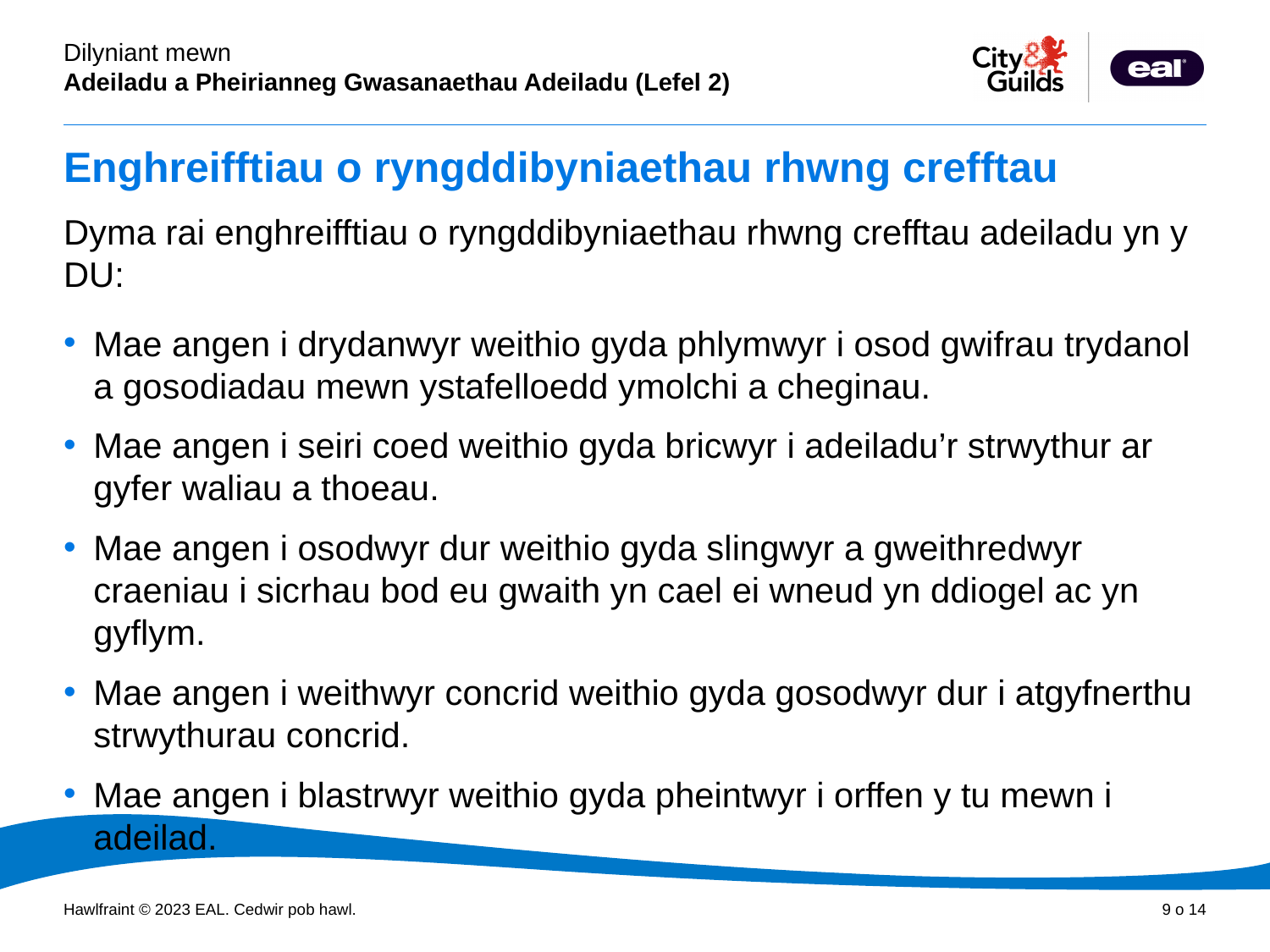

# Enghreifftiau o ryngddibyniaethau rhwng crefftau
Dyma rai enghreifftiau o ryngddibyniaethau rhwng crefftau adeiladu yn y DU:
Mae angen i drydanwyr weithio gyda phlymwyr i osod gwifrau trydanol a gosodiadau mewn ystafelloedd ymolchi a cheginau.
Mae angen i seiri coed weithio gyda bricwyr i adeiladu’r strwythur ar gyfer waliau a thoeau.
Mae angen i osodwyr dur weithio gyda slingwyr a gweithredwyr craeniau i sicrhau bod eu gwaith yn cael ei wneud yn ddiogel ac yn gyflym.
Mae angen i weithwyr concrid weithio gyda gosodwyr dur i atgyfnerthu strwythurau concrid.
Mae angen i blastrwyr weithio gyda pheintwyr i orffen y tu mewn i adeilad.